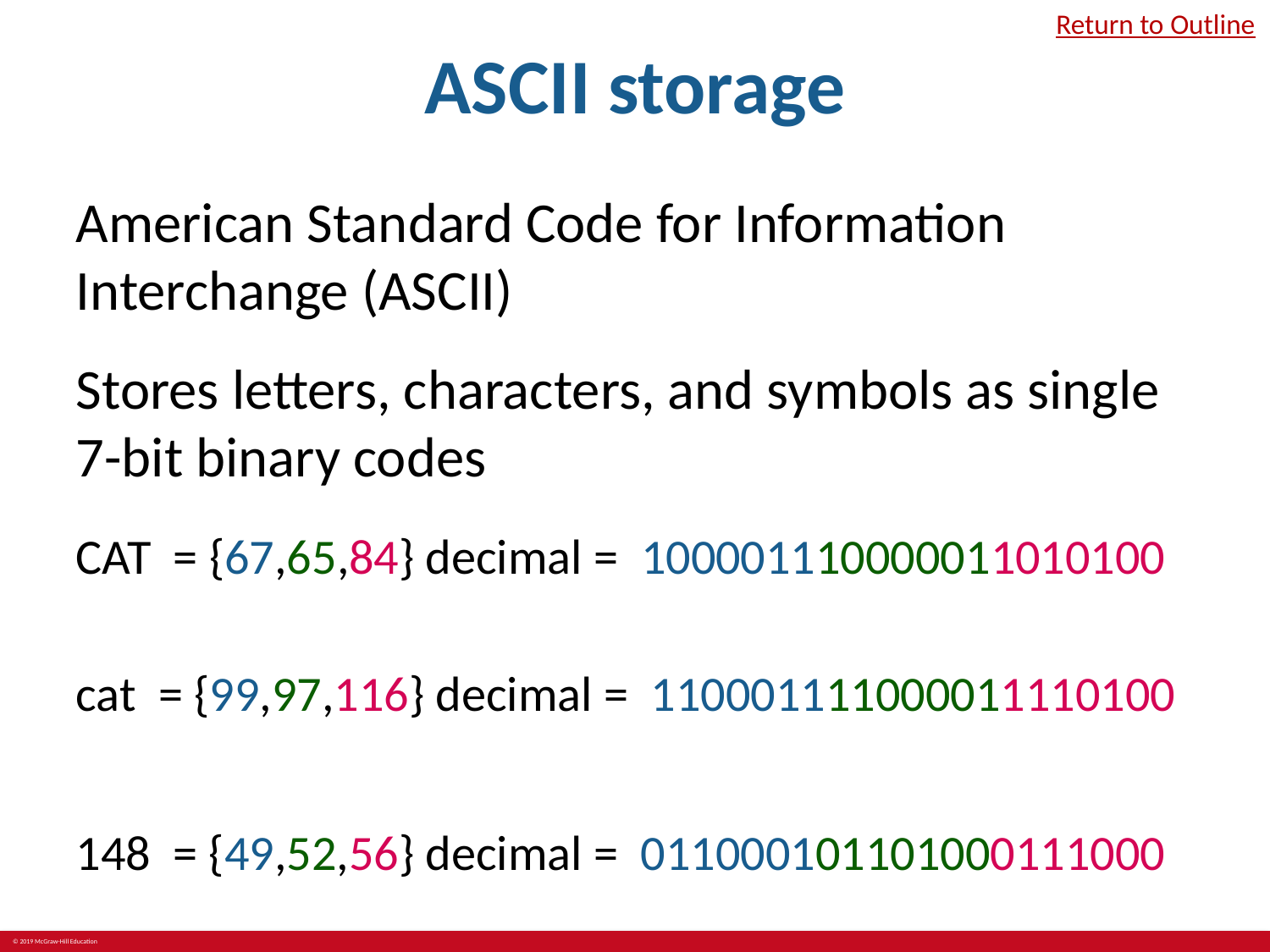

# ASCII storage
Return to Outline
American Standard Code for Information Interchange (ASCII)
Stores letters, characters, and symbols as single 7-bit binary codes
CAT  = {67,65,84} decimal =  100001110000011010100
cat  = {99,97,116} decimal =  110001111000011110100
148  = {49,52,56} decimal =  011000101101000111000